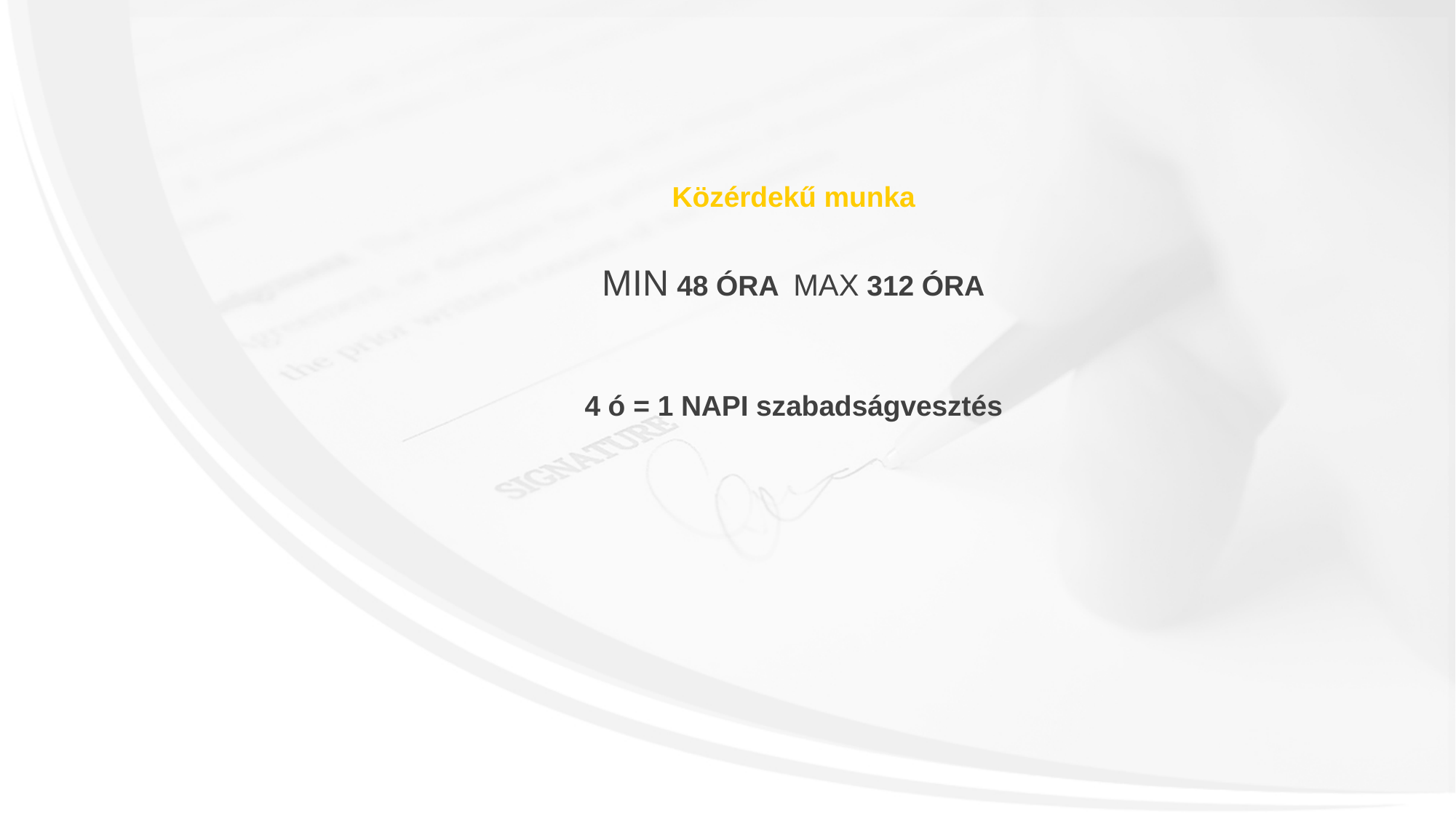

Közérdekű munka

MIN 48 ÓRA  MAX 312 ÓRA

4 ó = 1 NAPI szabadságvesztés